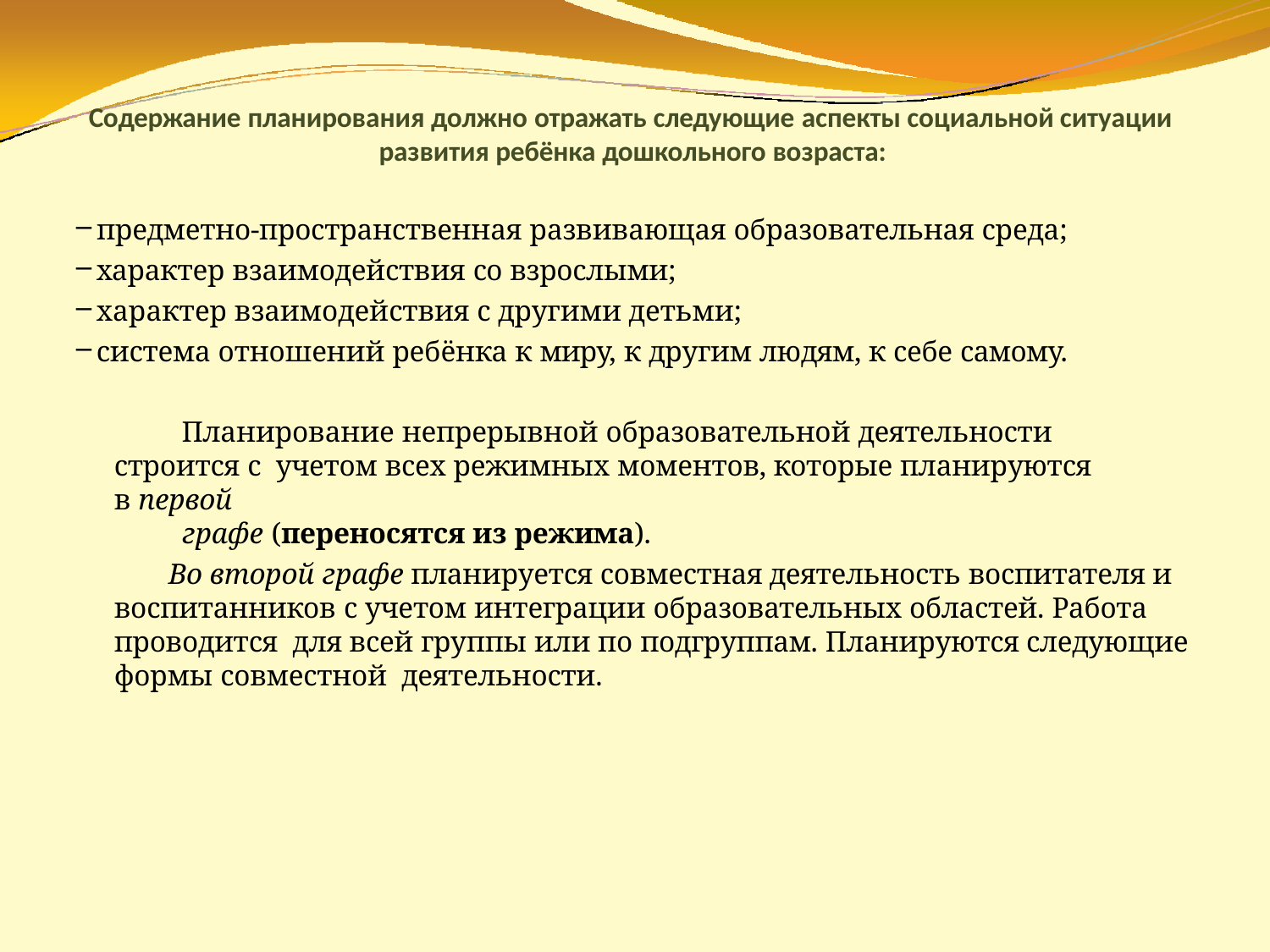

Содержание планирования должно отражать следующие аспекты социальной ситуации  развития ребёнка дошкольного возраста:

предметно-пространственная развивающая образовательная среда;
характер взаимодействия со взрослыми;
характер взаимодействия с другими детьми;
система отношений ребёнка к миру, к другим людям, к себе самому.

Планирование непрерывной образовательной деятельности строится с  учетом всех режимных моментов, которые планируются в первой
графе (переносятся из режима).
Во второй графе планируется совместная деятельность воспитателя и  воспитанников с учетом интеграции образовательных областей. Работа проводится  для всей группы или по подгруппам. Планируются следующие формы совместной  деятельности.